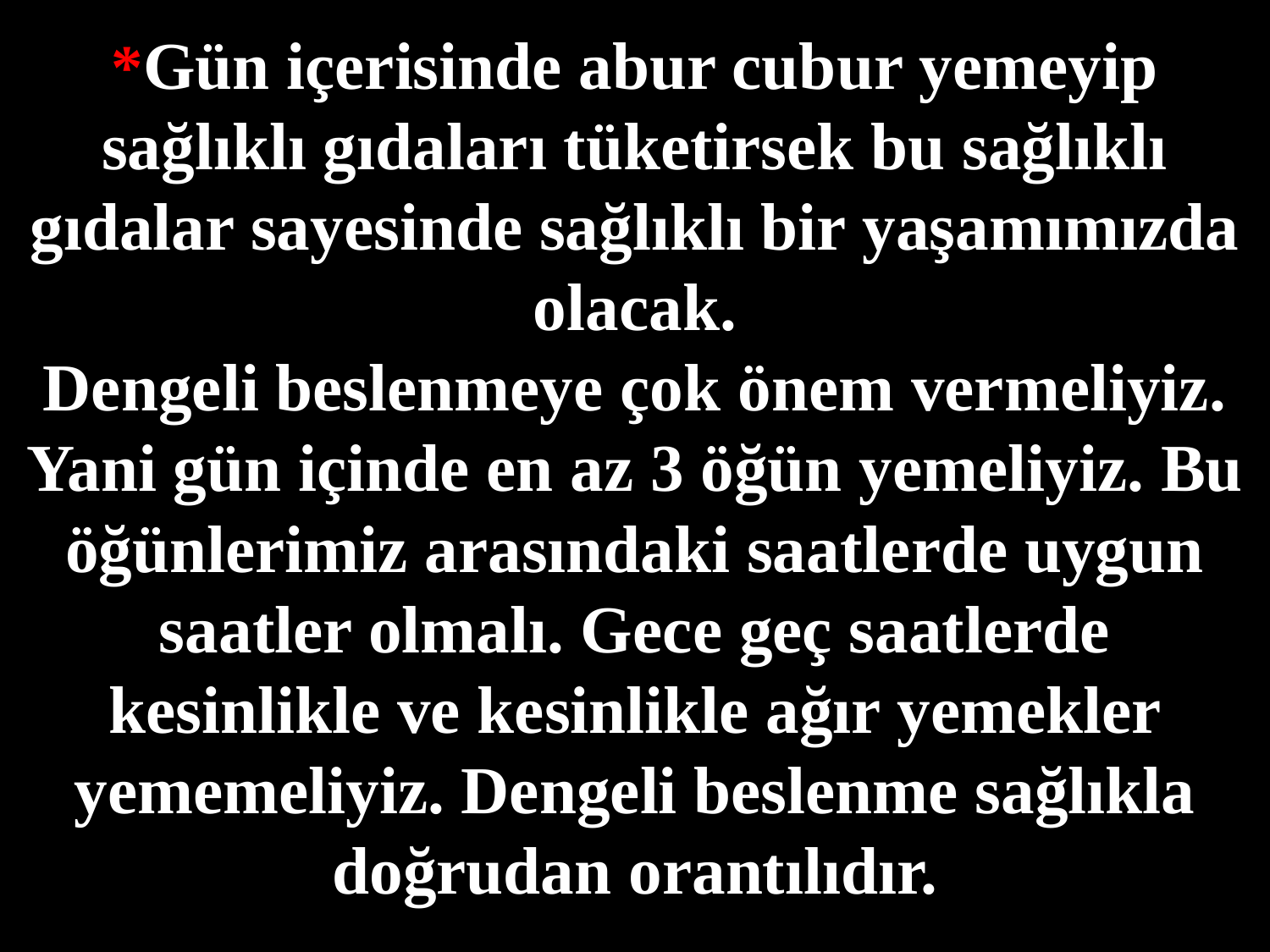

*Gün içerisinde abur cubur yemeyip sağlıklı gıdaları tüketirsek bu sağlıklı gıdalar sayesinde sağlıklı bir yaşamımızda olacak.
Dengeli beslenmeye çok önem vermeliyiz. Yani gün içinde en az 3 öğün yemeliyiz. Bu öğünlerimiz arasındaki saatlerde uygun saatler olmalı. Gece geç saatlerde kesinlikle ve kesinlikle ağır yemekler yememeliyiz. Dengeli beslenme sağlıkla doğrudan orantılıdır.

#